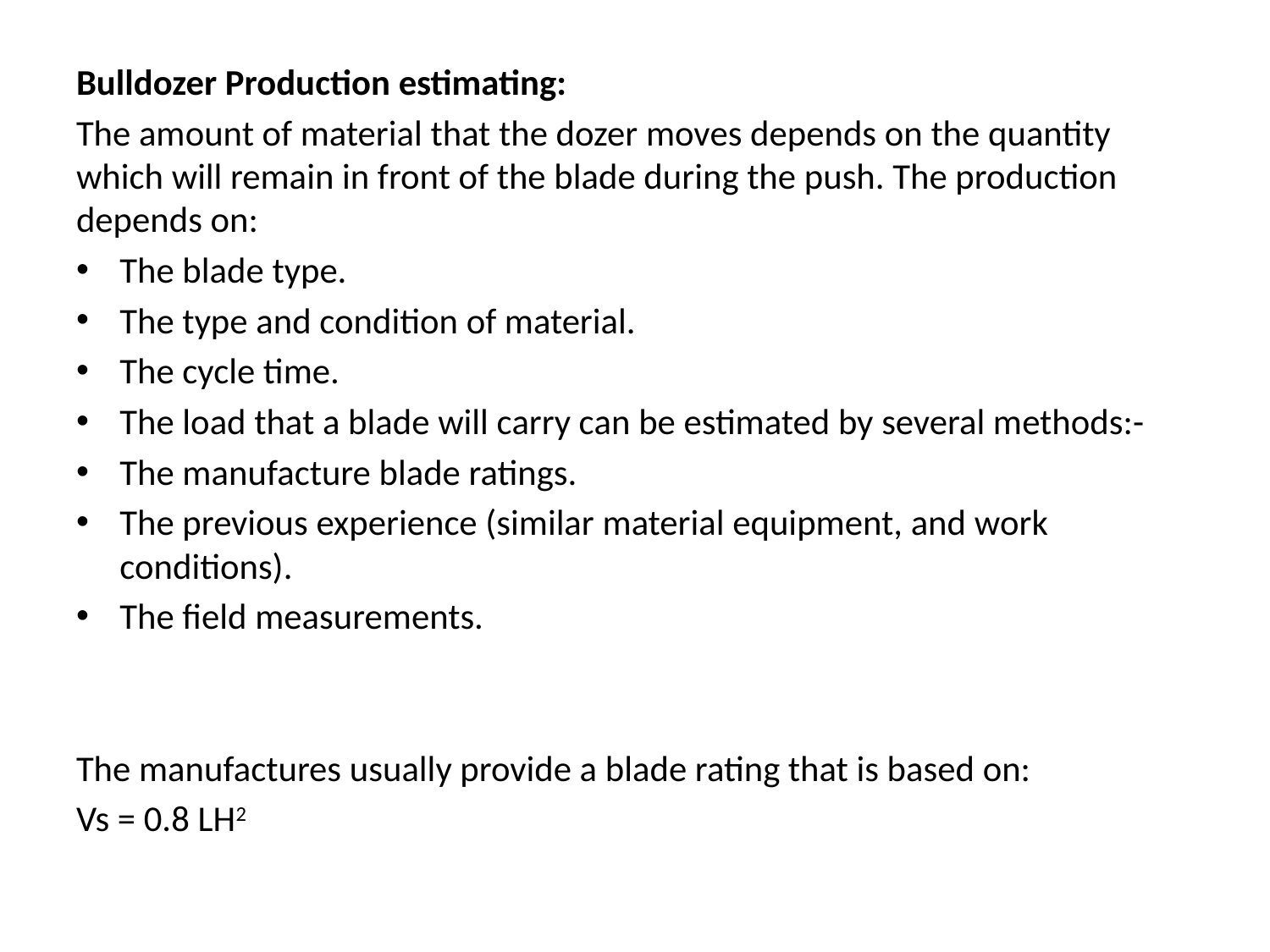

Bulldozer Production estimating:
The amount of material that the dozer moves depends on the quantity which will remain in front of the blade during the push. The production depends on:
The blade type.
The type and condition of material.
The cycle time.
The load that a blade will carry can be estimated by several methods:-
The manufacture blade ratings.
The previous experience (similar material equipment, and work conditions).
The field measurements.

The manufactures usually provide a blade rating that is based on:
Vs = 0.8 LH2